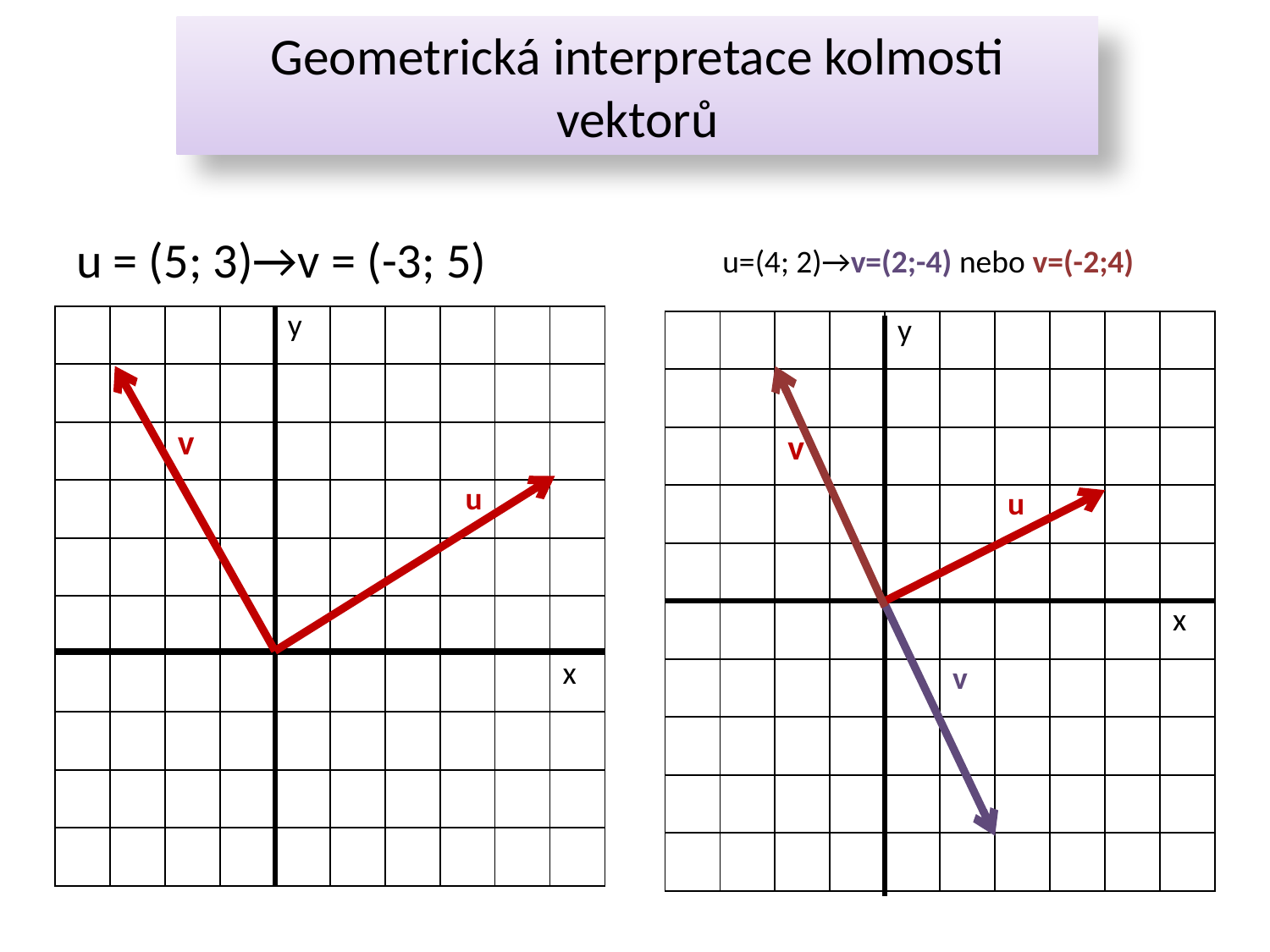

# Geometrická interpretace kolmosti vektorů
u = (5; 3)→v = (-3; 5)

u=(4; 2)→v=(2;-4) nebo v=(-2;4)
|  |  |  |  | y |  |  |  |  |  |
| --- | --- | --- | --- | --- | --- | --- | --- | --- | --- |
|  |  |  |  |  |  |  |  |  |  |
|  |  | v |  |  |  |  |  |  |  |
|  |  |  |  |  |  |  | u |  |  |
|  |  |  |  |  |  |  |  |  |  |
|  |  |  |  |  |  |  |  |  |  |
|  |  |  |  |  |  |  |  |  | x |
|  |  |  |  |  |  |  |  |  |  |
|  |  |  |  |  |  |  |  |  |  |
|  |  |  |  |  |  |  |  |  |  |
|  |  |  |  | y |  |  |  |  |  |
| --- | --- | --- | --- | --- | --- | --- | --- | --- | --- |
|  |  |  |  |  |  |  |  |  |  |
|  |  | v |  |  |  |  |  |  |  |
|  |  |  |  |  |  | u |  |  |  |
|  |  |  |  |  |  |  |  |  |  |
|  |  |  |  |  |  |  |  |  | x |
|  |  |  |  |  | v |  |  |  |  |
|  |  |  |  |  |  |  |  |  |  |
|  |  |  |  |  |  |  |  |  |  |
|  |  |  |  |  |  |  |  |  |  |